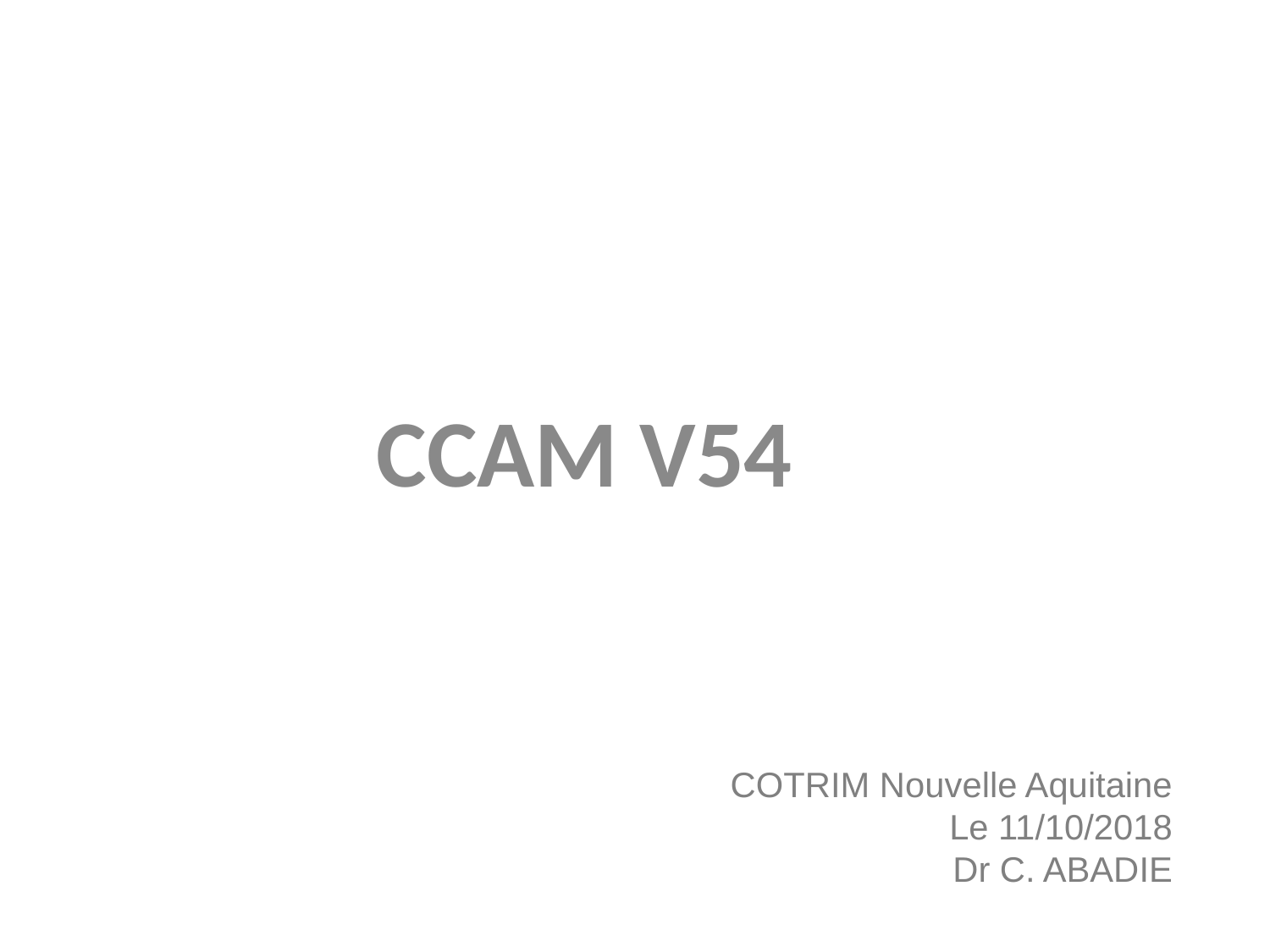

CCAM V54
 COTRIM Nouvelle Aquitaine
                       Le 11/10/2018
                       Dr C. ABADIE